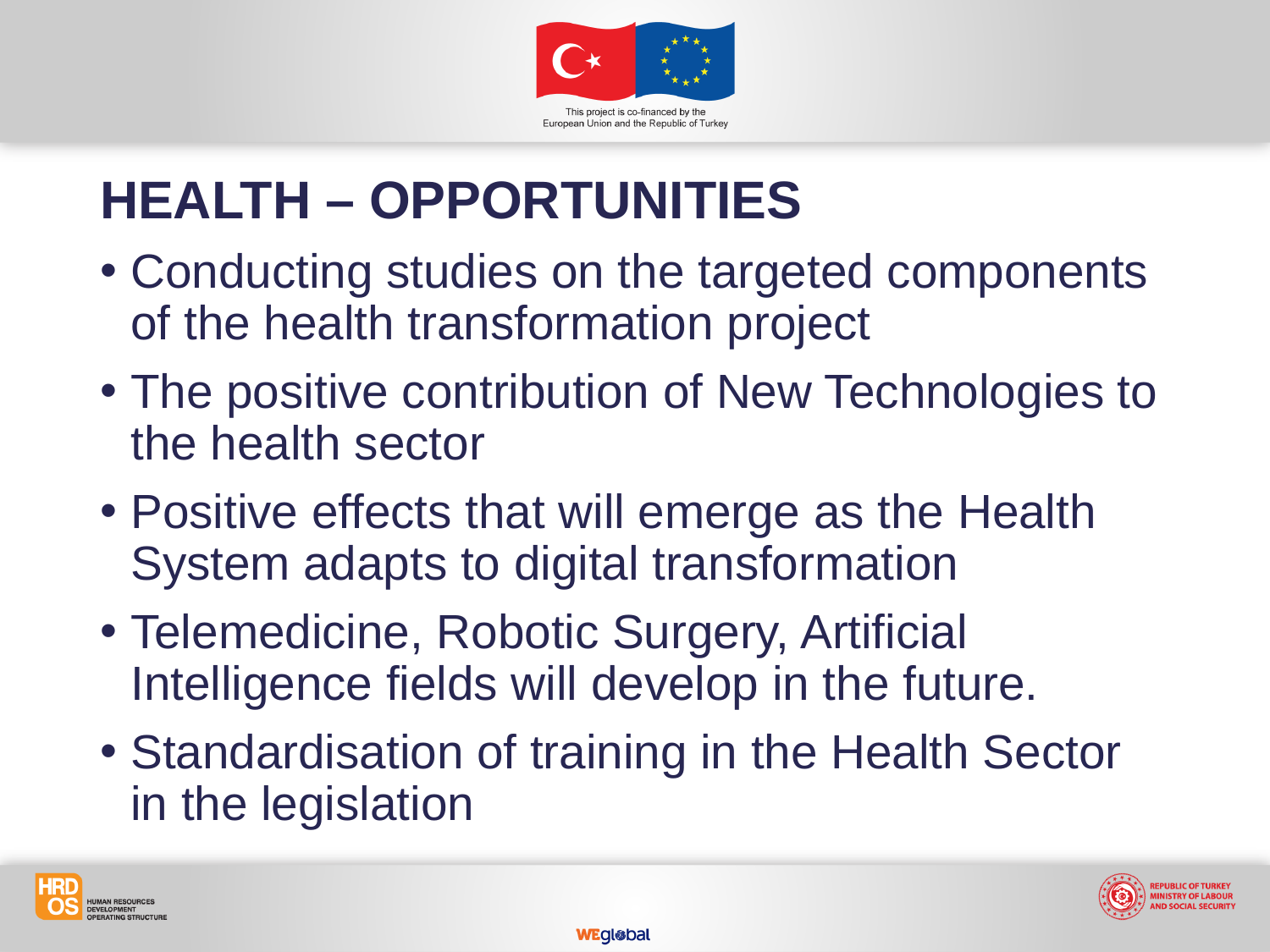

HEALTH – OPPORTUNITIES
Conducting studies on the targeted components of the health transformation project
The positive contribution of New Technologies to the health sector
Positive effects that will emerge as the Health System adapts to digital transformation
Telemedicine, Robotic Surgery, Artificial Intelligence fields will develop in the future.
Standardisation of training in the Health Sector in the legislation